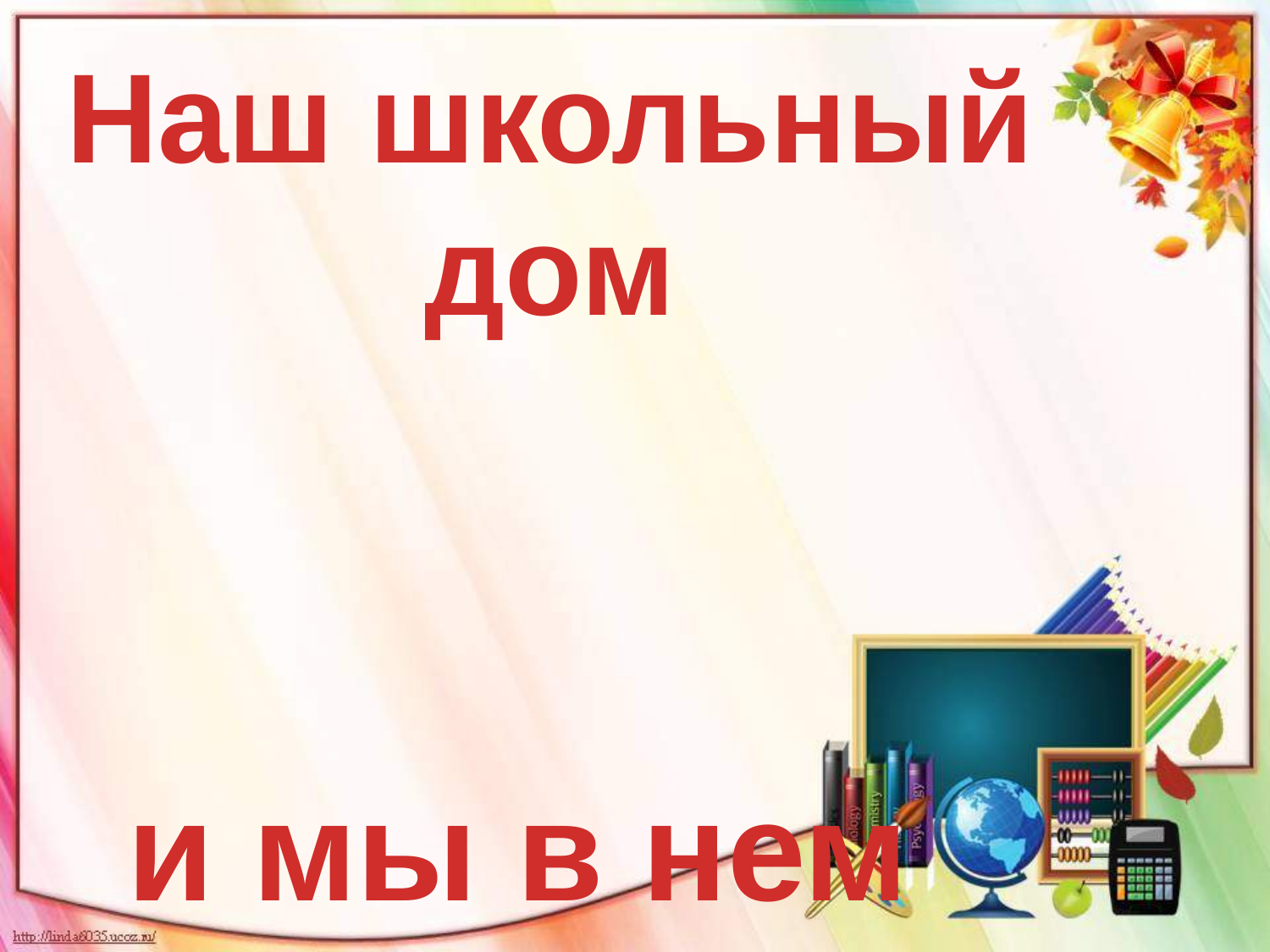

Наш школьный дом

    и мы в нем